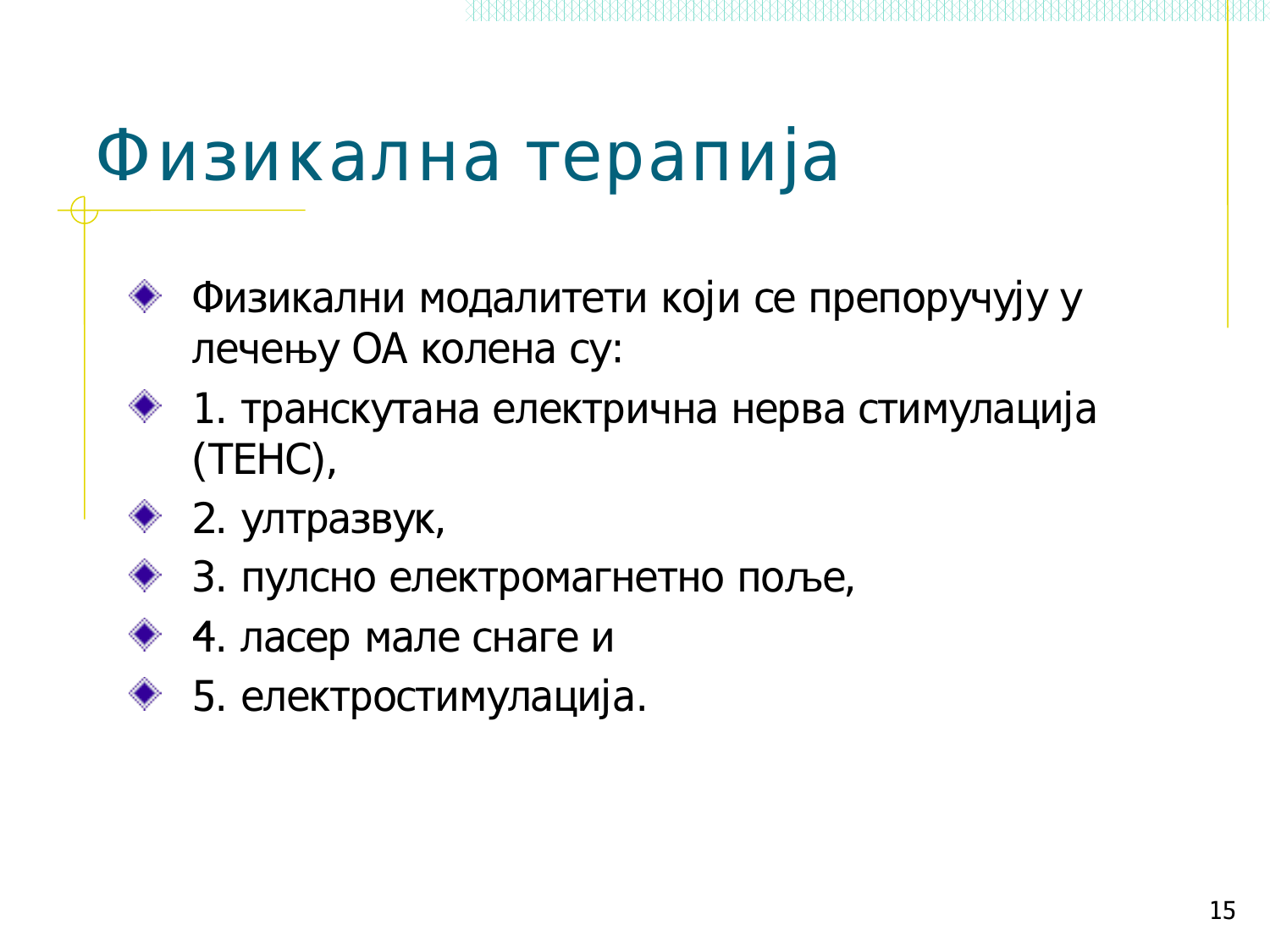

# Физикална терапија
Физикални модалитети који се препоручују у лечењу ОА колена су:
1. транскутана електрична нерва стимулација (ТЕНС),
2. ултразвук,
3. пулсно електромагнетно поље,
4. ласер мале снаге и
5. електростимулација.
15